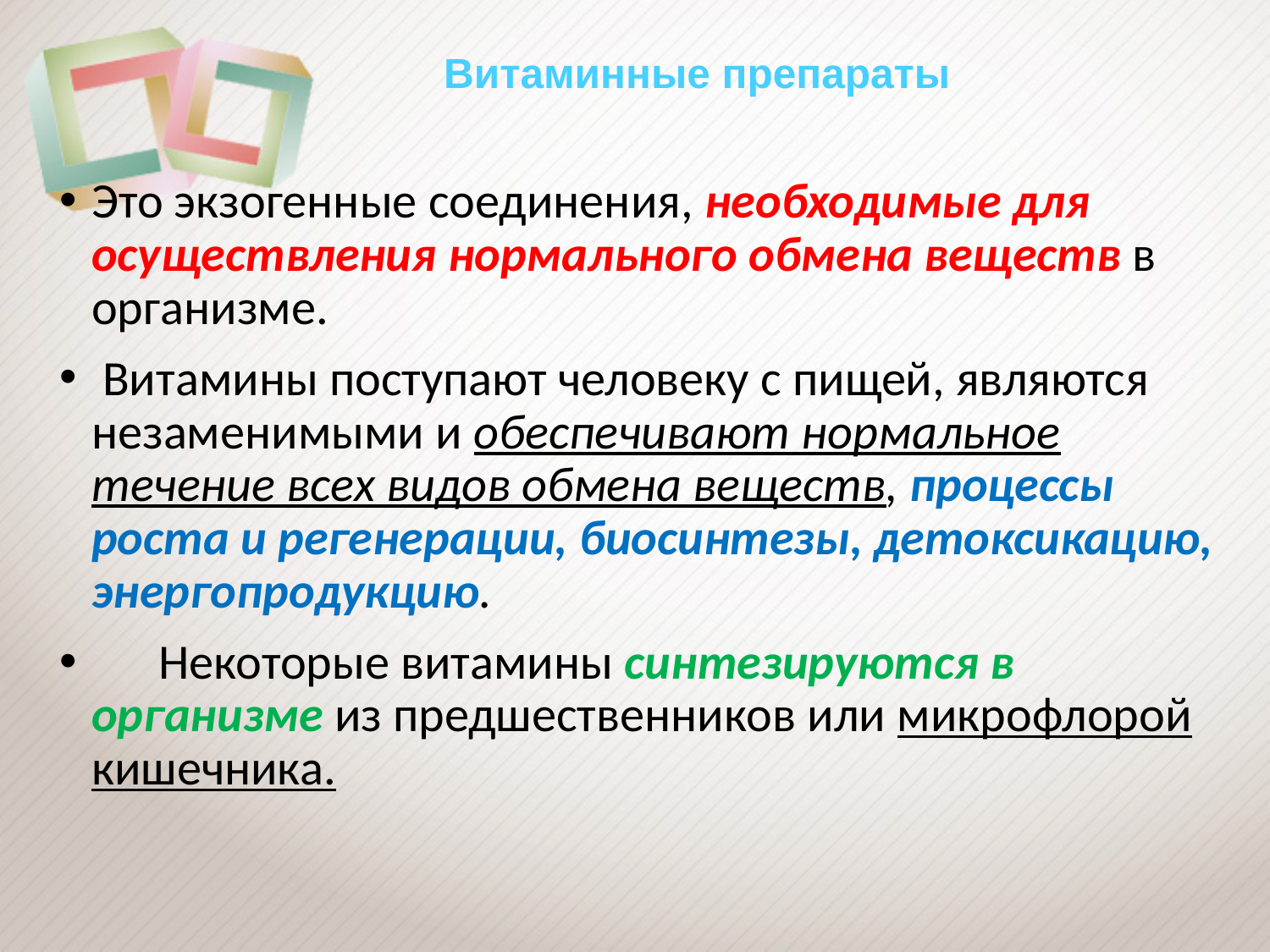

# Витаминные препараты
Это экзогенные соединения, необходимые для осуществления нормального обмена веществ в организме.
 Витамины поступают человеку с пищей, являются незаменимыми и обеспечивают нормальное течение всех видов обмена веществ, процессы роста и регенерации, биосинтезы, детоксикацию, энергопродукцию.
      Некоторые витамины синтезируются в организме из предшественников или микрофлорой кишечника.